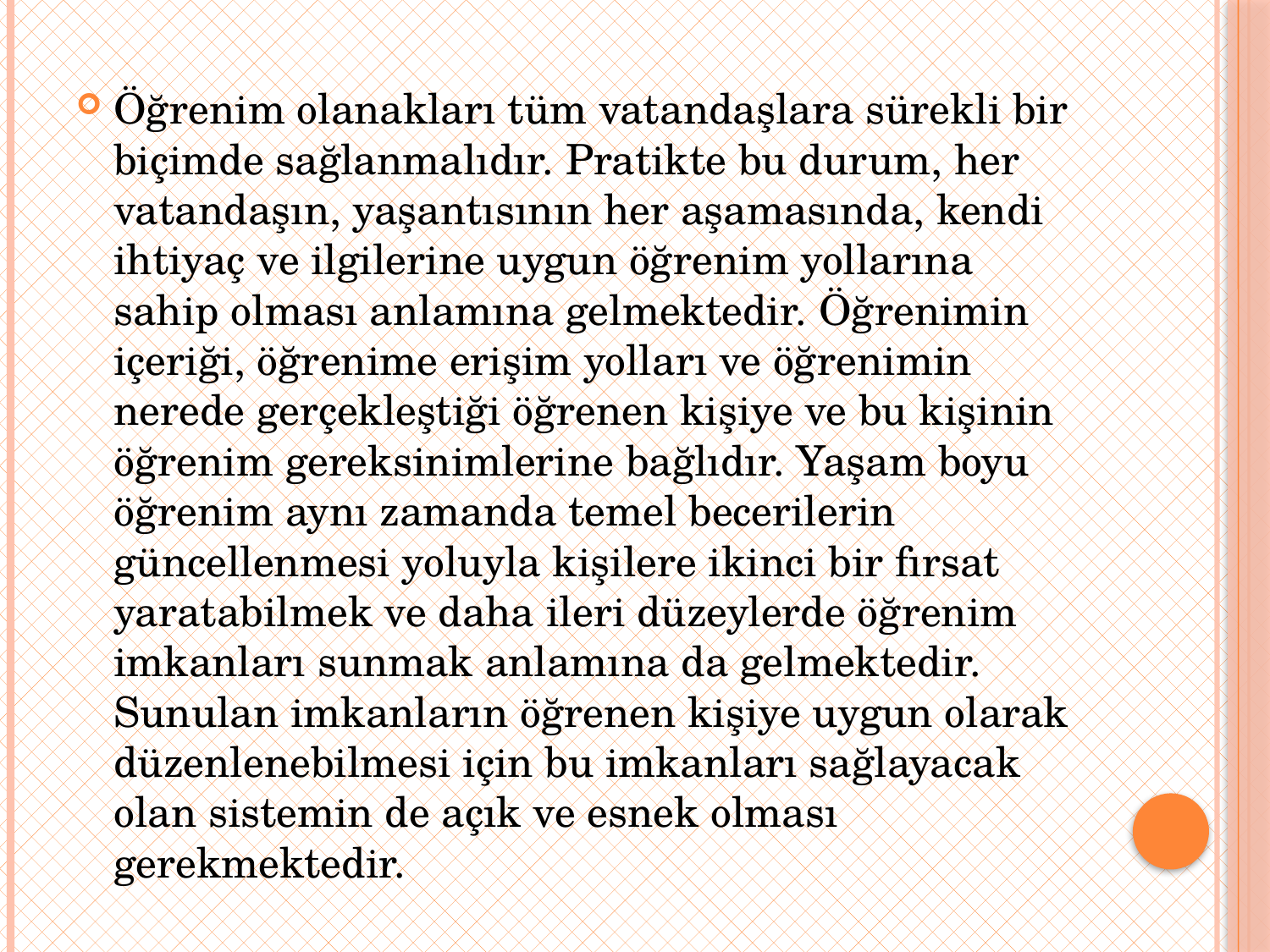

Öğrenim olanakları tüm vatandaşlara sürekli bir biçimde sağlanmalıdır. Pratikte bu durum, her vatandaşın, yaşantısının her aşamasında, kendi ihtiyaç ve ilgilerine uygun öğrenim yollarına sahip olması anlamına gelmektedir. Öğrenimin içeriği, öğrenime erişim yolları ve öğrenimin nerede gerçekleştiği öğrenen kişiye ve bu kişinin öğrenim gereksinimlerine bağlıdır. Yaşam boyu öğrenim aynı zamanda temel becerilerin güncellenmesi yoluyla kişilere ikinci bir fırsat yaratabilmek ve daha ileri düzeylerde öğrenim imkanları sunmak anlamına da gelmektedir. Sunulan imkanların öğrenen kişiye uygun olarak düzenlenebilmesi için bu imkanları sağlayacak olan sistemin de açık ve esnek olması gerekmektedir.